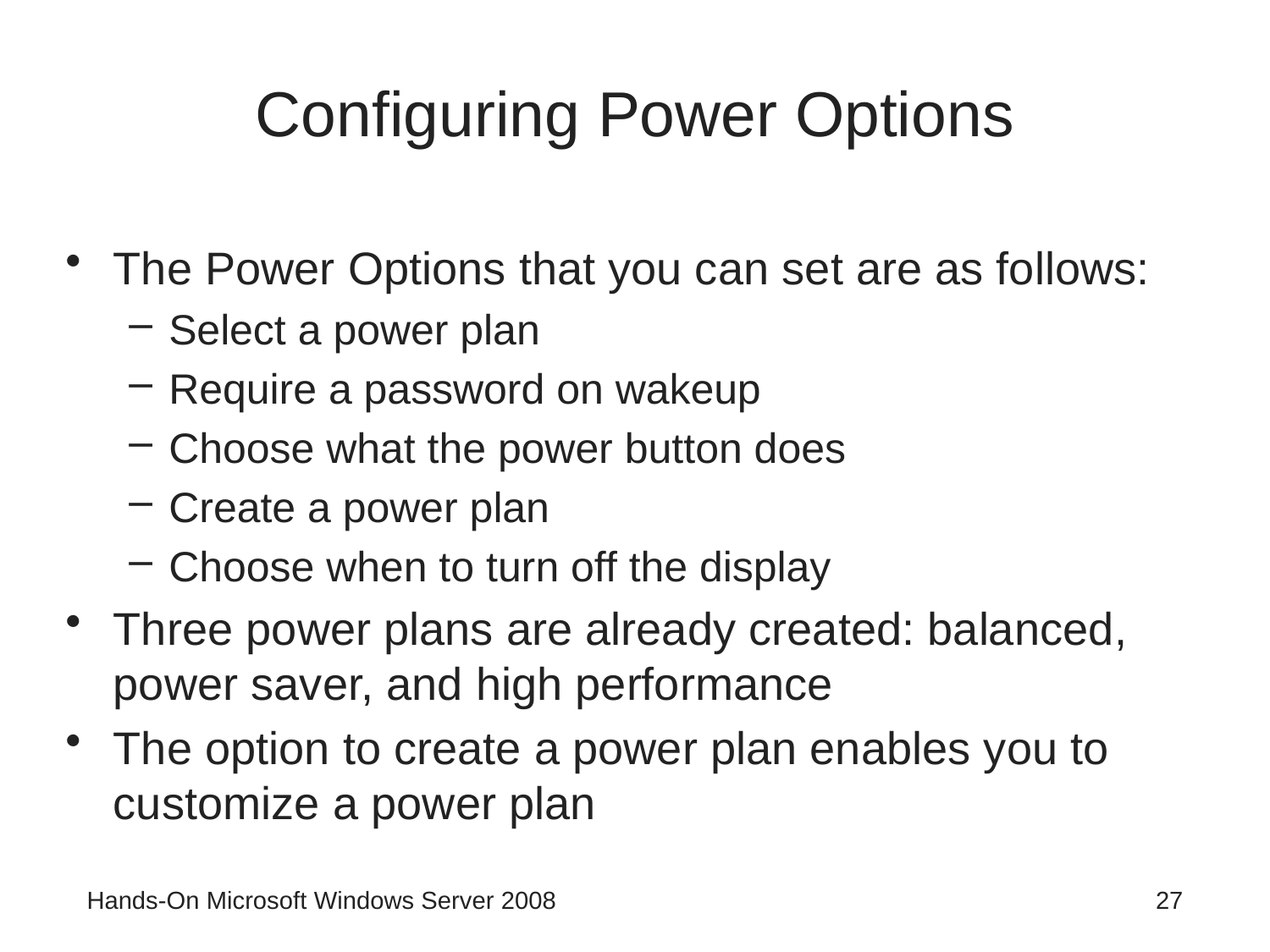

# Configuring Power Options
The Power Options that you can set are as follows:
Select a power plan
Require a password on wakeup
Choose what the power button does
Create a power plan
Choose when to turn off the display
Three power plans are already created: balanced, power saver, and high performance
The option to create a power plan enables you to customize a power plan
Hands-On Microsoft Windows Server 2008
27